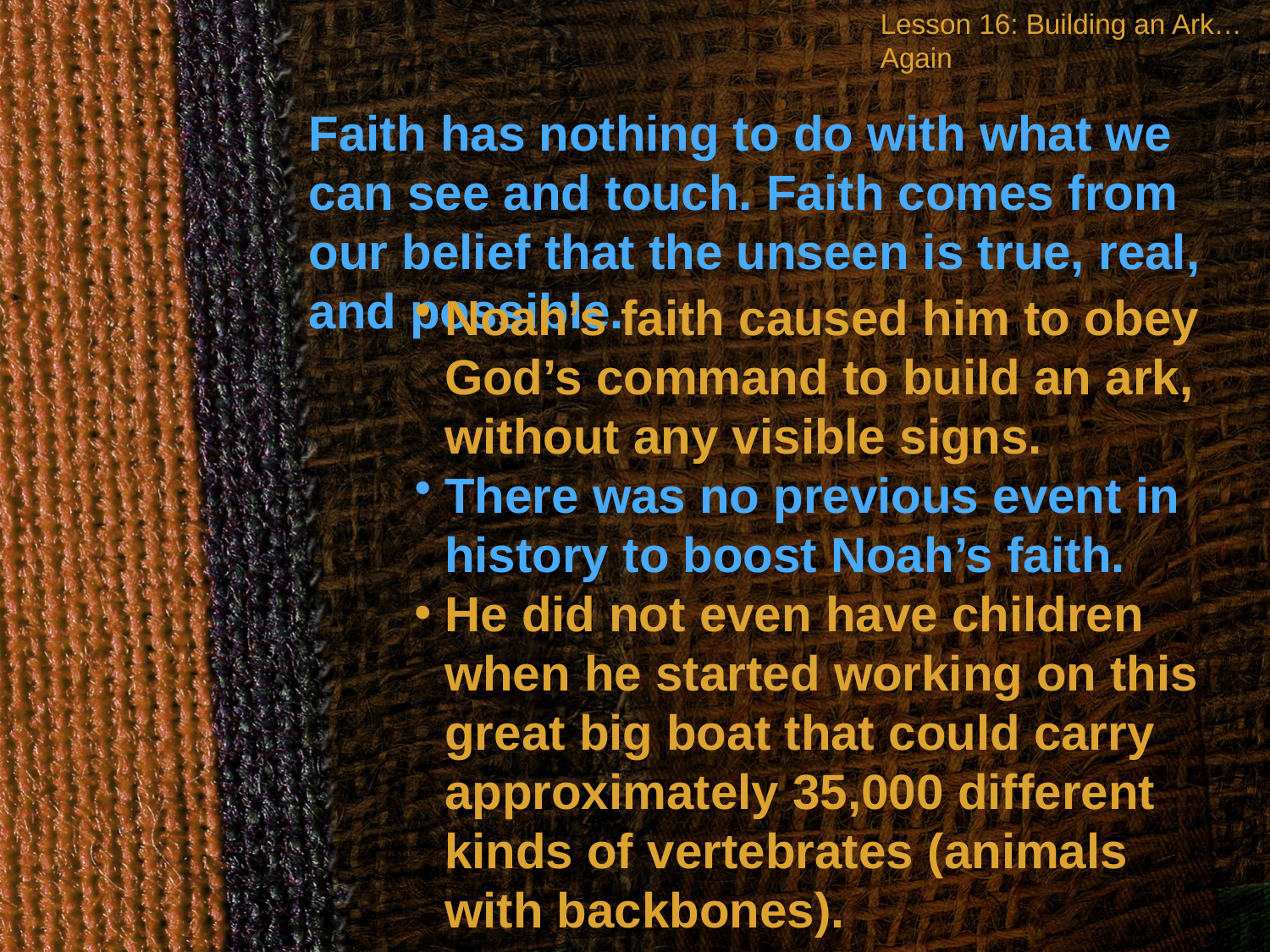

Lesson 16: Building an Ark…Again
Faith has nothing to do with what we can see and touch. Faith comes from our belief that the unseen is true, real, and possible.
Noah’s faith caused him to obey God’s command to build an ark, without any visible signs.
There was no previous event in history to boost Noah’s faith.
He did not even have children when he started working on this great big boat that could carry approximately 35,000 different kinds of vertebrates (animals with backbones).